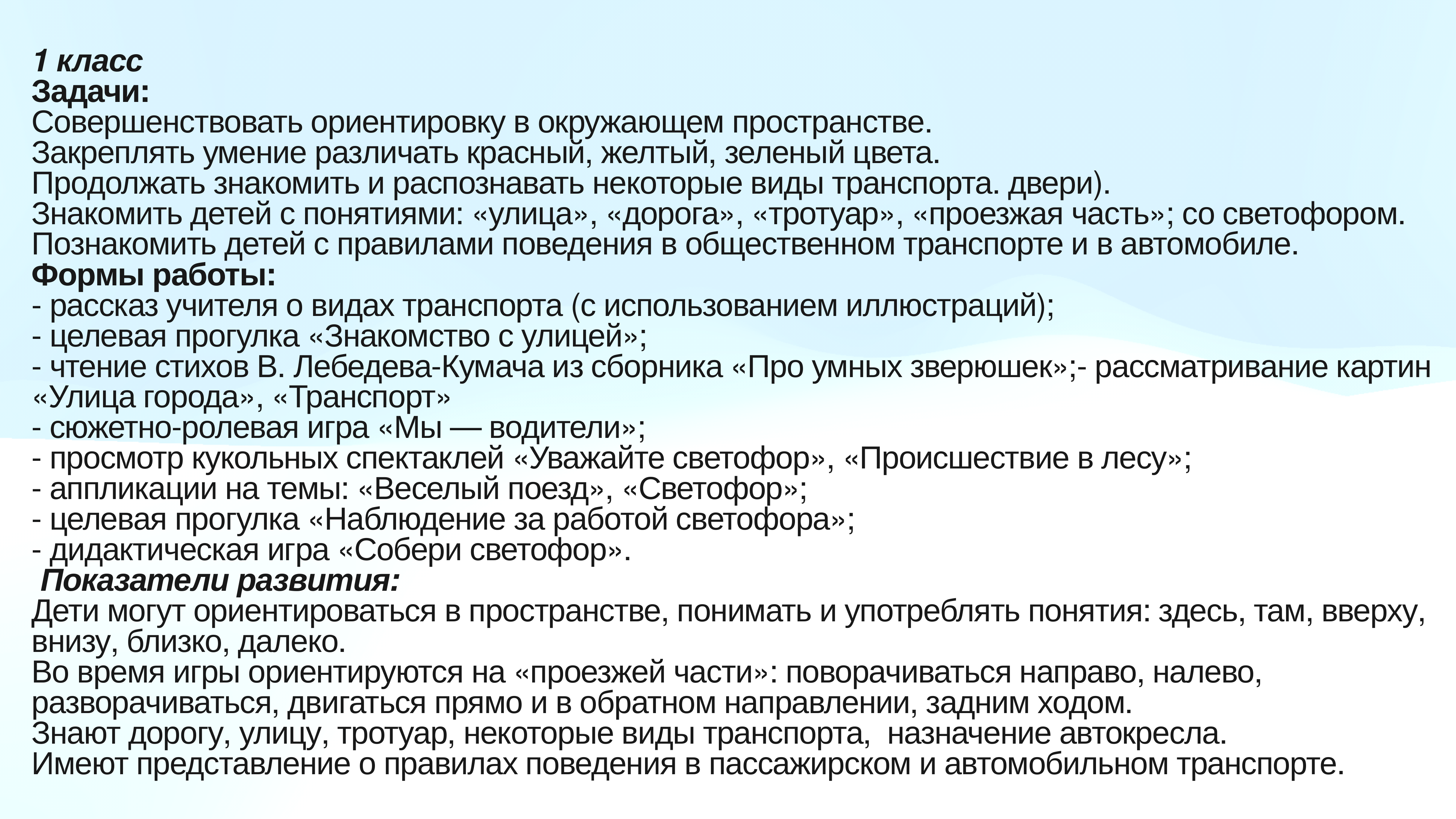

1 класс
Задачи:
Совершенствовать ориентировку в окружающем пространстве.
Закреплять умение различать красный, желтый, зеленый цвета.
Продолжать знакомить и распознавать некоторые виды транспорта. двери).
Знакомить детей с понятиями: «улица», «дорога», «тротуар», «проезжая часть»; со светофором.
Познакомить детей с правилами поведения в общественном транспорте и в автомобиле.
Формы работы:
- рассказ учителя о видах транспорта (с использованием иллюстраций);
- целевая прогулка «Знакомство с улицей»;
- чтение стихов В. Лебедева-Кумача из сборника «Про умных зверюшек»;- рассматривание картин «Улица города», «Транспорт»
- сюжетно-ролевая игра «Мы — водители»;
- просмотр кукольных спектаклей «Уважайте светофор», «Происшествие в лесу»;
- аппликации на темы: «Веселый поезд», «Светофор»;
- целевая прогулка «Наблюдение за работой светофора»;
- дидактическая игра «Собери светофор».
 Показатели развития:
Дети могут ориентироваться в пространстве, понимать и употреблять понятия: здесь, там, вверху, внизу, близко, далеко.
Во время игры ориентируются на «проезжей части»: поворачиваться направо, налево, разворачиваться, двигаться прямо и в обратном направлении, задним ходом.
Знают дорогу, улицу, тротуар, некоторые виды транспорта,  назначение автокресла.
Имеют представление о правилах поведения в пассажирском и автомобильном транспорте.